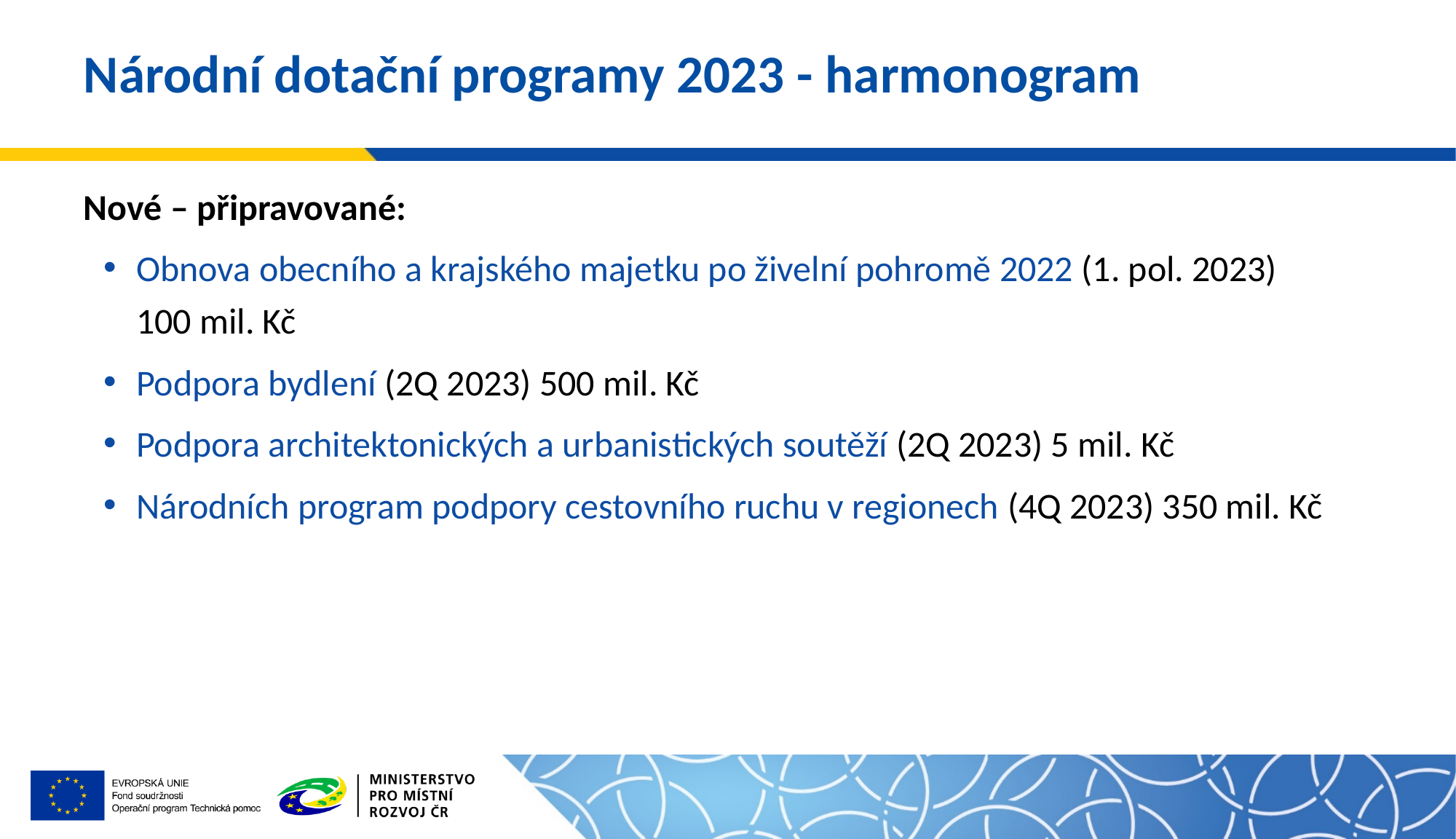

# Národní dotační programy 2023 - harmonogram
Nové – připravované:
Obnova obecního a krajského majetku po živelní pohromě 2022 (1. pol. 2023)
100 mil. Kč
Podpora bydlení (2Q 2023) 500 mil. Kč
Podpora architektonických a urbanistických soutěží (2Q 2023) 5 mil. Kč
Národních program podpory cestovního ruchu v regionech (4Q 2023) 350 mil. Kč